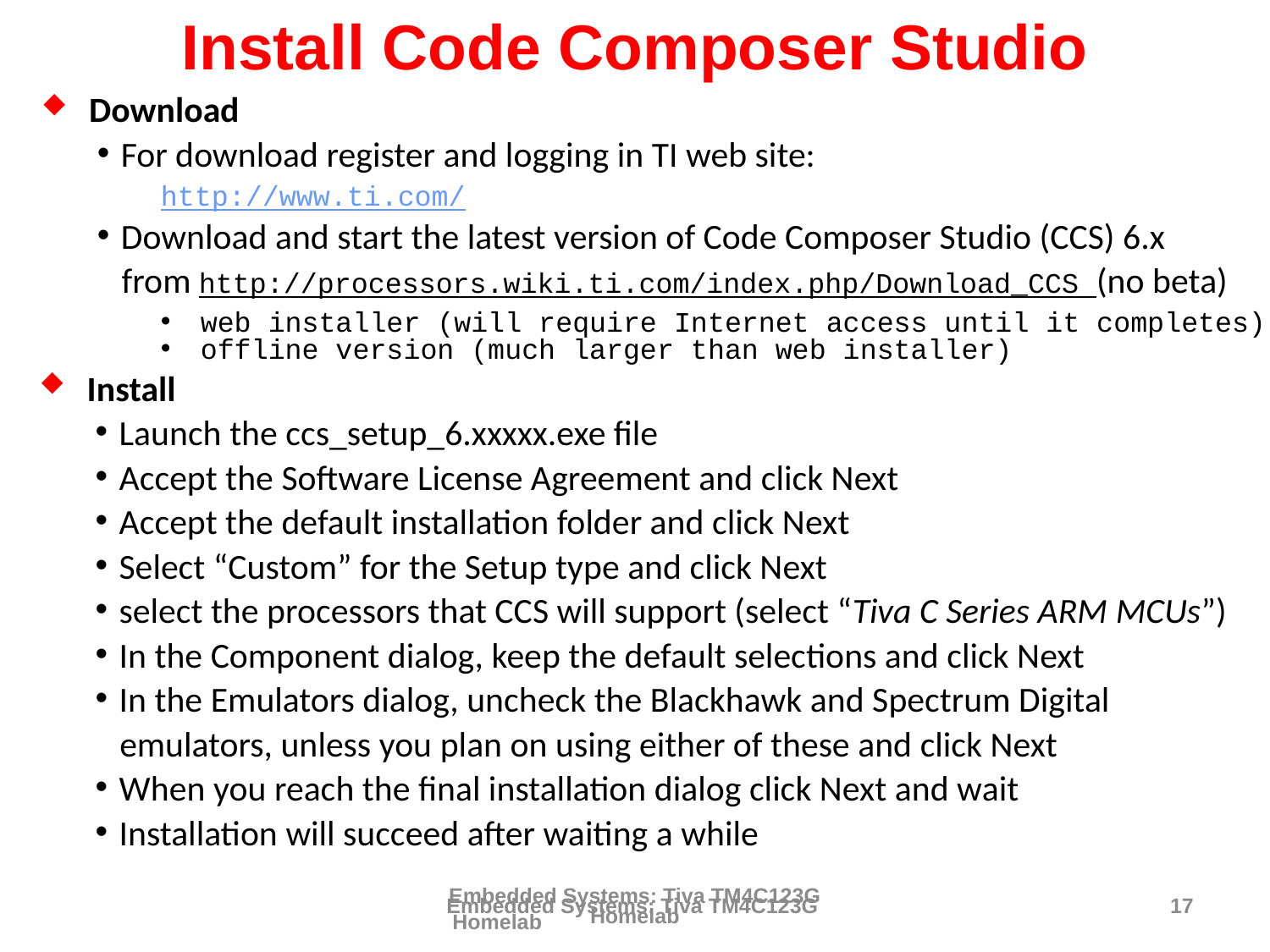

# Install Code Composer Studio
Download
For download register and logging in TI web site:
http://www.ti.com/
Download and start the latest version of Code Composer Studio (CCS) 6.x
   from http://processors.wiki.ti.com/index.php/Download_CCS (no beta)
web installer (will require Internet access until it completes)
offline version (much larger than web installer)
Install
Launch the ccs_setup_6.xxxxx.exe file
Accept the Software License Agreement and click Next
Accept the default installation folder and click Next
Select “Custom” for the Setup type and click Next
select the processors that CCS will support (select “Tiva C Series ARM MCUs”)
In the Component dialog, keep the default selections and click Next
In the Emulators dialog, uncheck the Blackhawk and Spectrum Digital
   emulators, unless you plan on using either of these and click Next
When you reach the final installation dialog click Next and wait
Installation will succeed after waiting a while
Embedded Systems: Tiva TM4C123G Homelab
Embedded Systems: Tiva TM4C123G Homelab
17